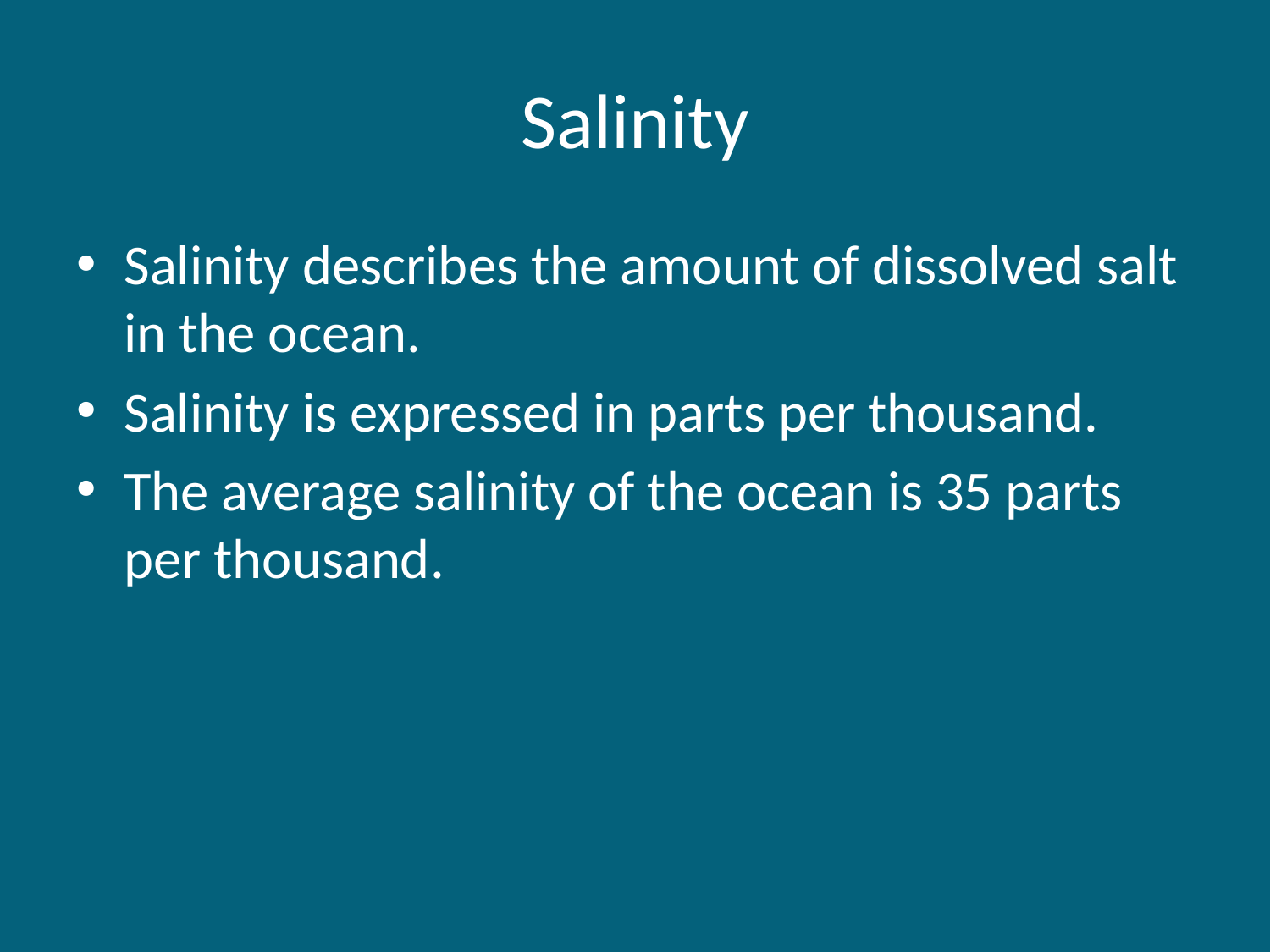

# Salinity
Salinity describes the amount of dissolved salt in the ocean.
Salinity is expressed in parts per thousand.
The average salinity of the ocean is 35 parts per thousand.